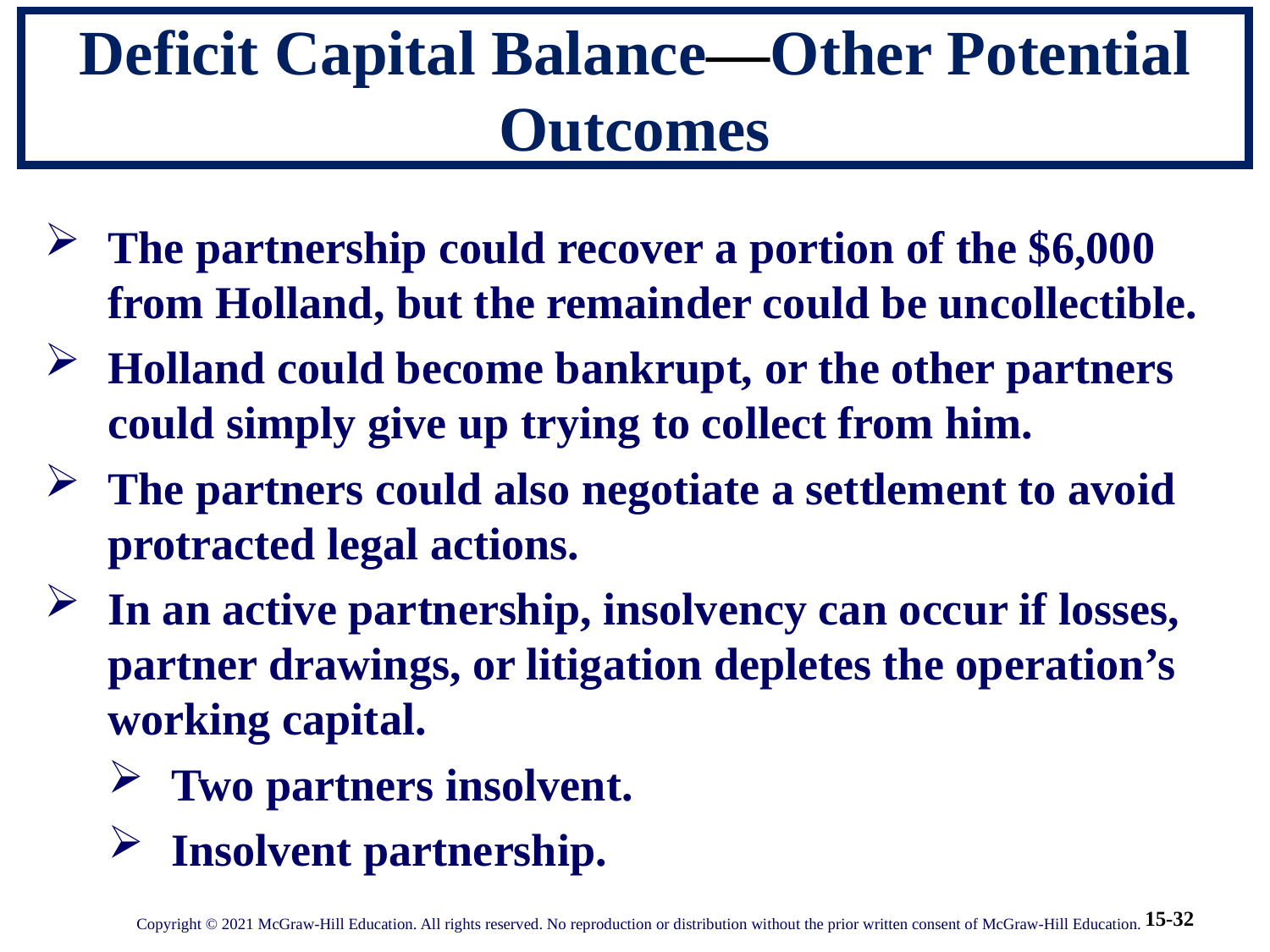

# Deficit Capital Balance—Other Potential Outcomes
The partnership could recover a portion of the $6,000 from Holland, but the remainder could be uncollectible.
Holland could become bankrupt, or the other partners could simply give up trying to collect from him.
The partners could also negotiate a settlement to avoid protracted legal actions.
In an active partnership, insolvency can occur if losses, partner drawings, or litigation depletes the operation’s working capital.
Two partners insolvent.
Insolvent partnership.

Copyright © 2021 McGraw-Hill Education. All rights reserved. No reproduction or distribution without the prior written consent of McGraw-Hill Education.